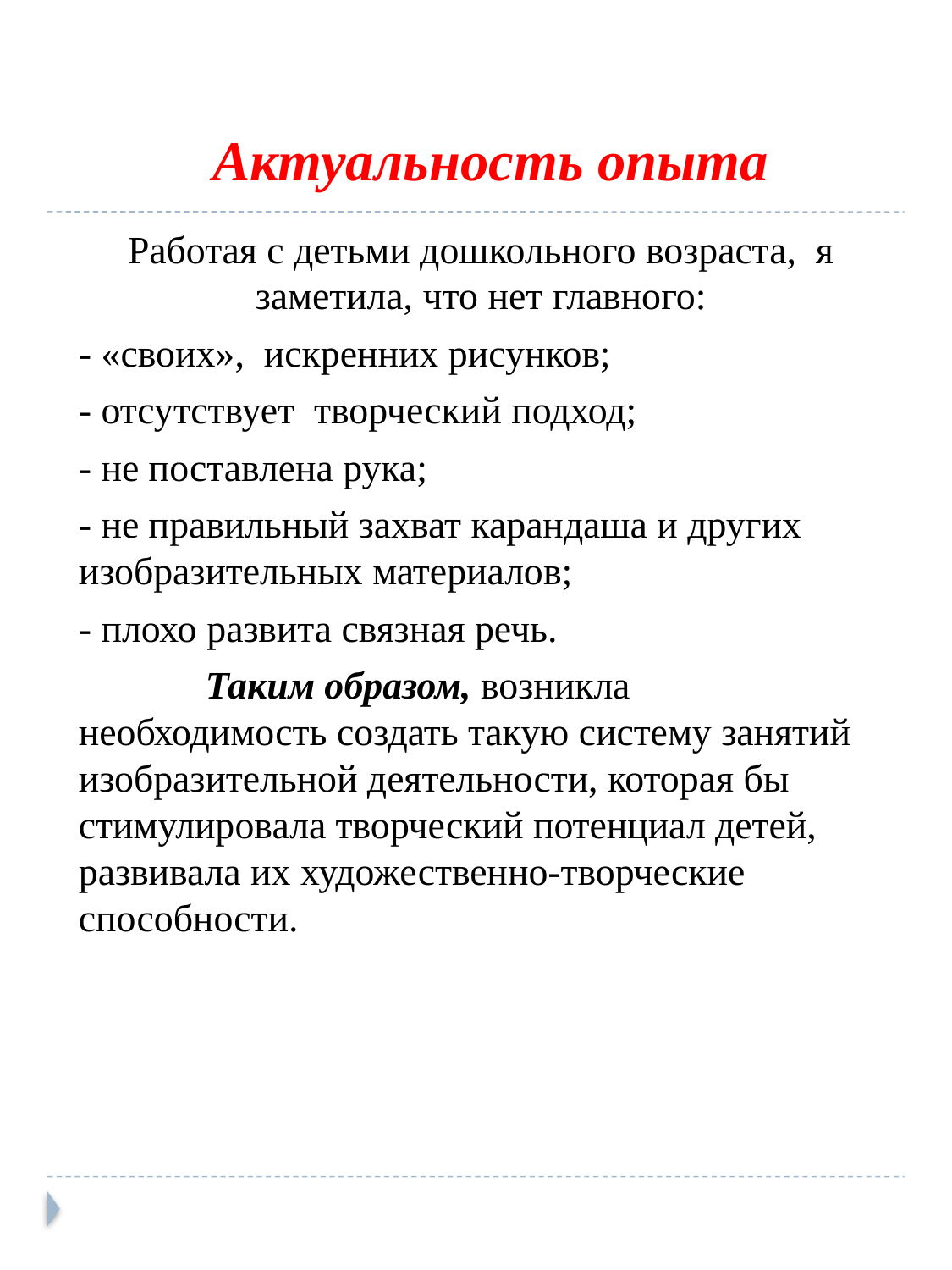

# Актуальность опыта
Работая с детьми дошкольного возраста,  я заметила, что нет главного:
- «своих»,  искренних рисунков;
- отсутствует  творческий подход;
- не поставлена рука;
- не правильный захват карандаша и других изобразительных материалов;
- плохо развита связная речь.
 	Таким образом, возникла необходимость создать такую систему занятий изобразительной деятельности, которая бы  стимулировала творческий потенциал детей, развивала их художественно-творческие способности.